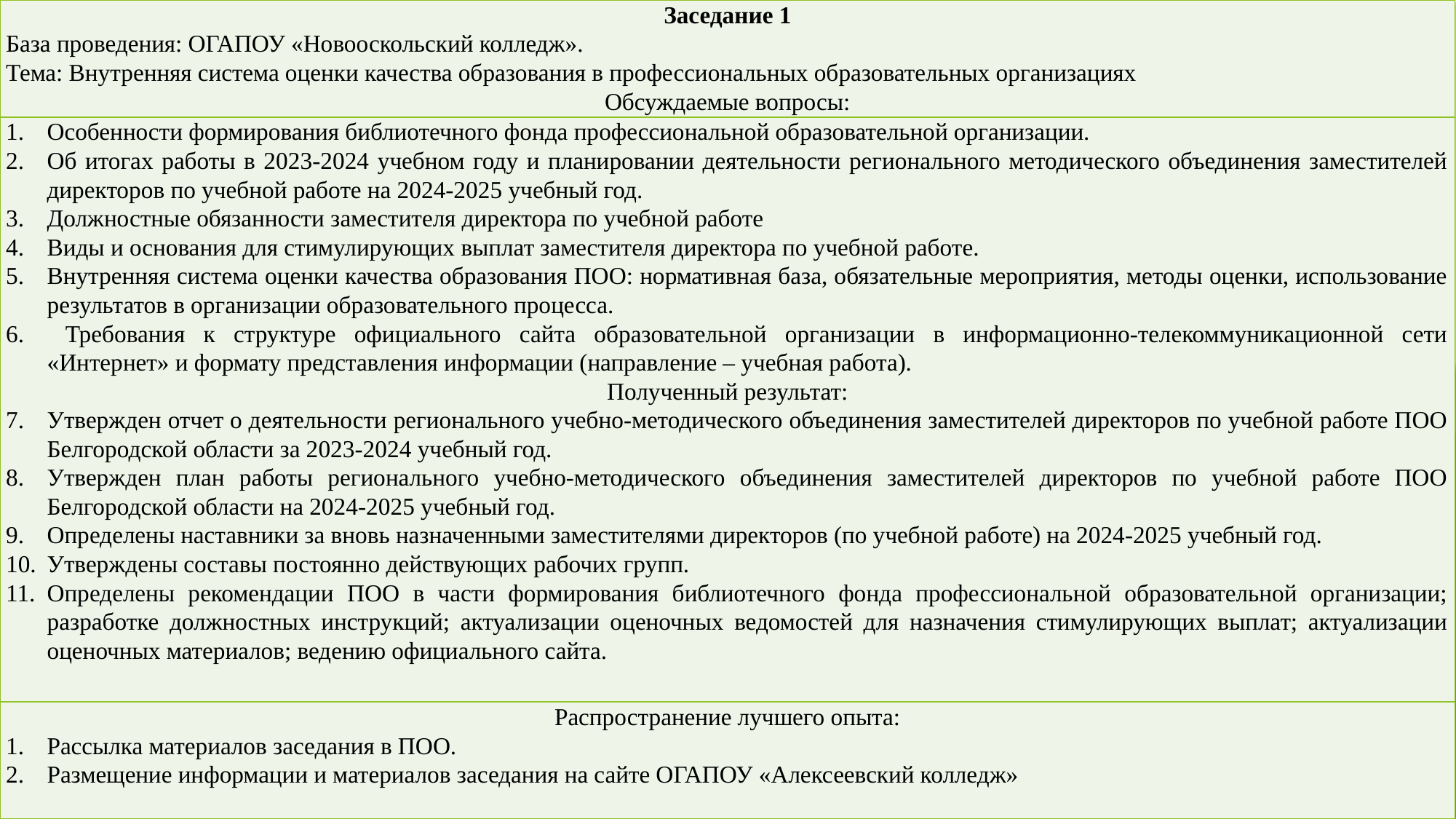

| Заседание 1 База проведения: ОГАПОУ «Новооскольский колледж». Тема: Внутренняя система оценки качества образования в профессиональных образовательных организациях Обсуждаемые вопросы: |
| --- |
| Особенности формирования библиотечного фонда профессиональной образовательной организации. Об итогах работы в 2023-2024 учебном году и планировании деятельности регионального методического объединения заместителей директоров по учебной работе на 2024-2025 учебный год. Должностные обязанности заместителя директора по учебной работе Виды и основания для стимулирующих выплат заместителя директора по учебной работе. Внутренняя система оценки качества образования ПОО: нормативная база, обязательные мероприятия, методы оценки, использование результатов в организации образовательного процесса. Требования к структуре официального сайта образовательной организации в информационно-телекоммуникационной сети «Интернет» и формату представления информации (направление – учебная работа). Полученный результат: Утвержден отчет о деятельности регионального учебно-методического объединения заместителей директоров по учебной работе ПОО Белгородской области за 2023-2024 учебный год. Утвержден план работы регионального учебно-методического объединения заместителей директоров по учебной работе ПОО Белгородской области на 2024-2025 учебный год. Определены наставники за вновь назначенными заместителями директоров (по учебной работе) на 2024-2025 учебный год. Утверждены составы постоянно действующих рабочих групп. Определены рекомендации ПОО в части формирования библиотечного фонда профессиональной образовательной организации; разработке должностных инструкций; актуализации оценочных ведомостей для назначения стимулирующих выплат; актуализации оценочных материалов; ведению официального сайта. |
| Распространение лучшего опыта: Рассылка материалов заседания в ПОО. Размещение информации и материалов заседания на сайте ОГАПОУ «Алексеевский колледж» |